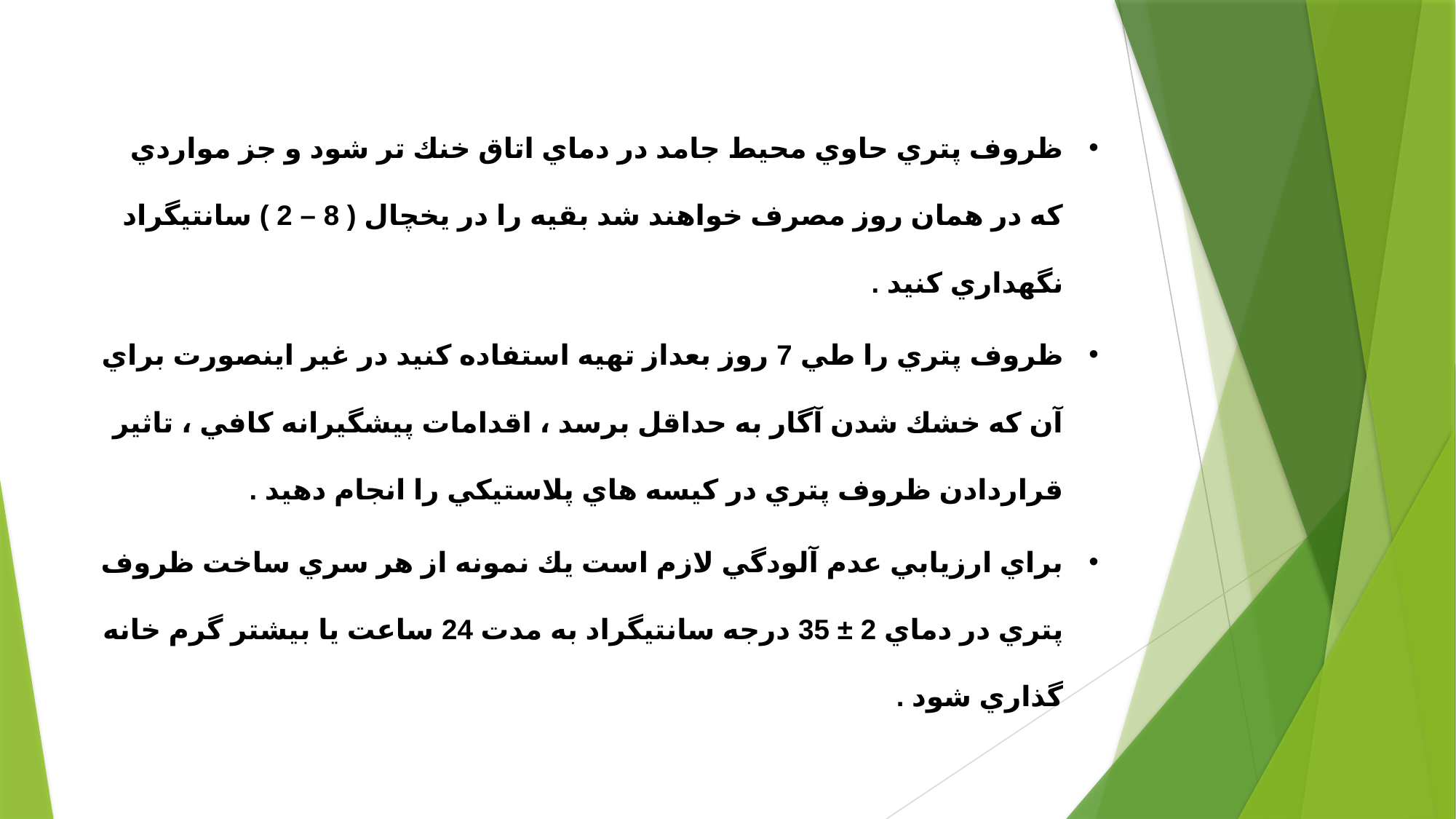

ظروف پتري حاوي محيط جامد در دماي اتاق خنك تر شود و جز مواردي كه در همان روز مصرف خواهند شد بقيه را در يخچال ( 8 – 2 ) سانتيگراد نگهداري كنيد .
ظروف پتري را طي 7 روز بعداز تهيه استفاده كنيد در غير اينصورت براي آن كه خشك شدن آگار به حداقل برسد ، اقدامات پيشگيرانه كافي ، تاثير قراردادن ظروف پتري در كيسه هاي پلاستيكي را انجام دهيد .
براي ارزيابي عدم آلودگي لازم است يك نمونه از هر سري ساخت ظروف پتري در دماي 2 ± 35 درجه سانتيگراد به مدت 24 ساعت يا بيشتر گرم خانه گذاري شود .